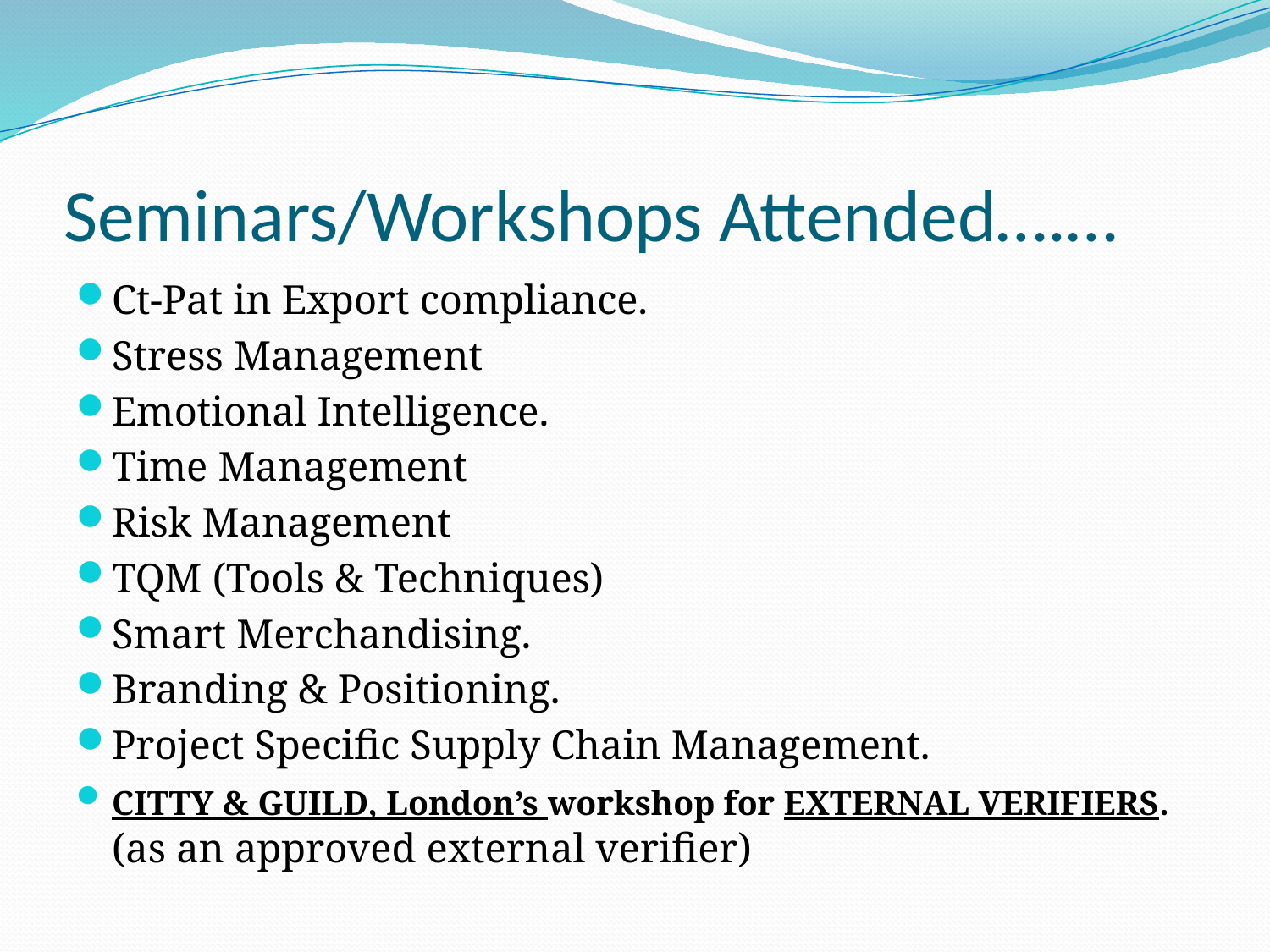

# Seminars/Workshops Attended….…
Ct-Pat in Export compliance.
Stress Management
Emotional Intelligence.
Time Management
Risk Management
TQM (Tools & Techniques)
Smart Merchandising.
Branding & Positioning.
Project Specific Supply Chain Management.
CITTY & GUILD, London’s workshop for EXTERNAL VERIFIERS. (as an approved external verifier)